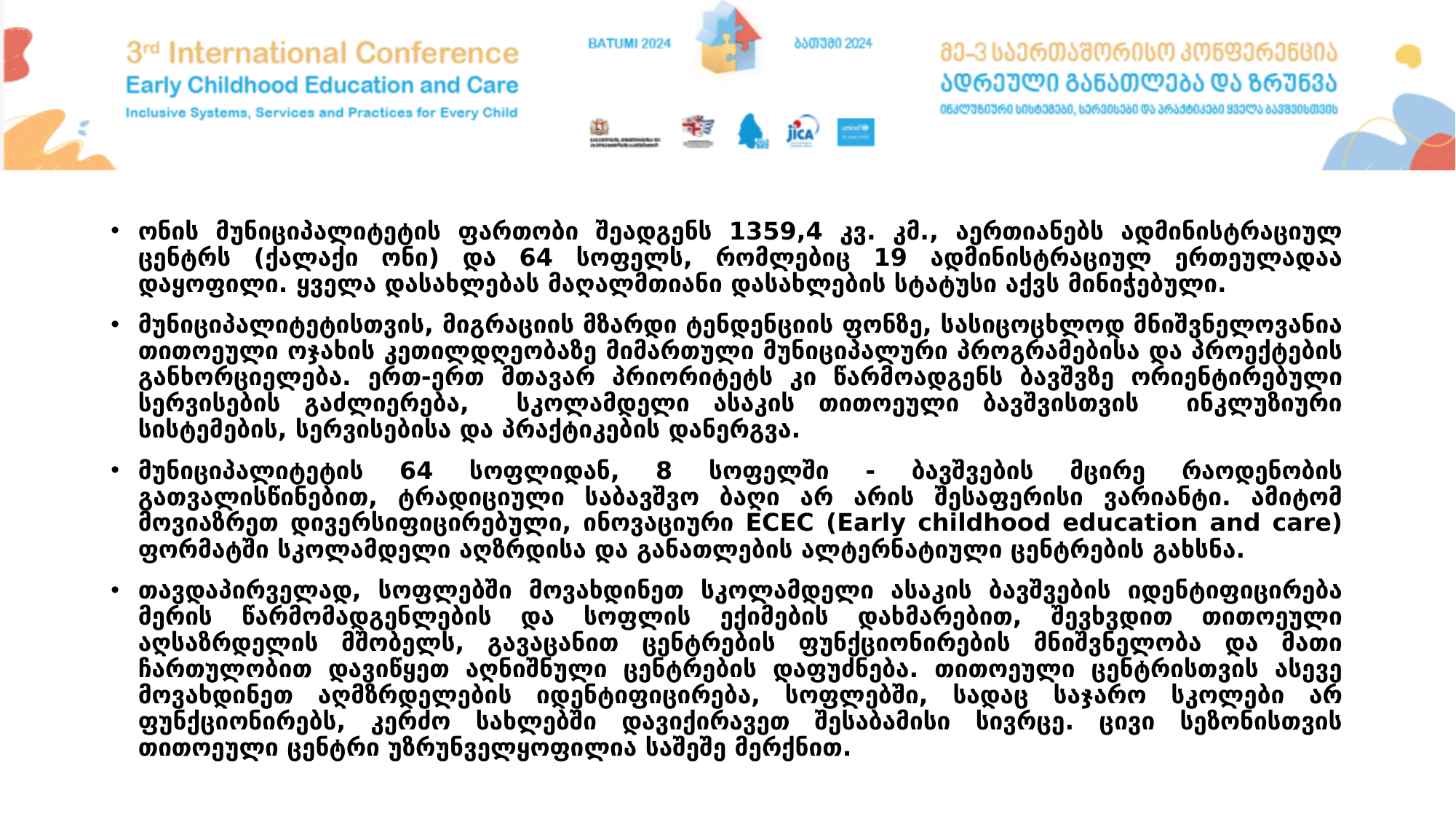

ონის მუნიციპალიტეტის ფართობი შეადგენს 1359,4 კვ. კმ., აერთიანებს ადმინისტრაციულ ცენტრს (ქალაქი ონი) და 64 სოფელს, რომლებიც 19 ადმინისტრაციულ ერთეულადაა დაყოფილი. ყველა დასახლებას მაღალმთიანი დასახლების სტატუსი აქვს მინიჭებული.
მუნიციპალიტეტისთვის, მიგრაციის მზარდი ტენდენციის ფონზე, სასიცოცხლოდ მნიშვნელოვანია თითოეული ოჯახის კეთილდღეობაზე მიმართული მუნიციპალური პროგრამებისა და პროექტების განხორციელება. ერთ-ერთ მთავარ პრიორიტეტს კი წარმოადგენს ბავშვზე ორიენტირებული სერვისების გაძლიერება,  სკოლამდელი ასაკის თითოეული ბავშვისთვის  ინკლუზიური სისტემების, სერვისებისა და პრაქტიკების დანერგვა.
მუნიციპალიტეტის 64 სოფლიდან, 8 სოფელში - ბავშვების მცირე რაოდენობის გათვალისწინებით, ტრადიციული საბავშვო ბაღი არ არის შესაფერისი ვარიანტი. ამიტომ მოვიაზრეთ დივერსიფიცირებული, ინოვაციური ECEC (Early childhood education and care) ფორმატში სკოლამდელი აღზრდისა და განათლების ალტერნატიული ცენტრების გახსნა.
თავდაპირველად, სოფლებში მოვახდინეთ სკოლამდელი ასაკის ბავშვების იდენტიფიცირება მერის წარმომადგენლების და სოფლის ექიმების დახმარებით, შევხვდით თითოეული აღსაზრდელის მშობელს, გავაცანით ცენტრების ფუნქციონირების მნიშვნელობა და მათი ჩართულობით დავიწყეთ აღნიშნული ცენტრების დაფუძნება. თითოეული ცენტრისთვის ასევე მოვახდინეთ აღმზრდელების იდენტიფიცირება, სოფლებში, სადაც საჯარო სკოლები არ ფუნქციონირებს, კერძო სახლებში დავიქირავეთ შესაბამისი სივრცე. ცივი სეზონისთვის თითოეული ცენტრი უზრუნველყოფილია საშეშე მერქნით.